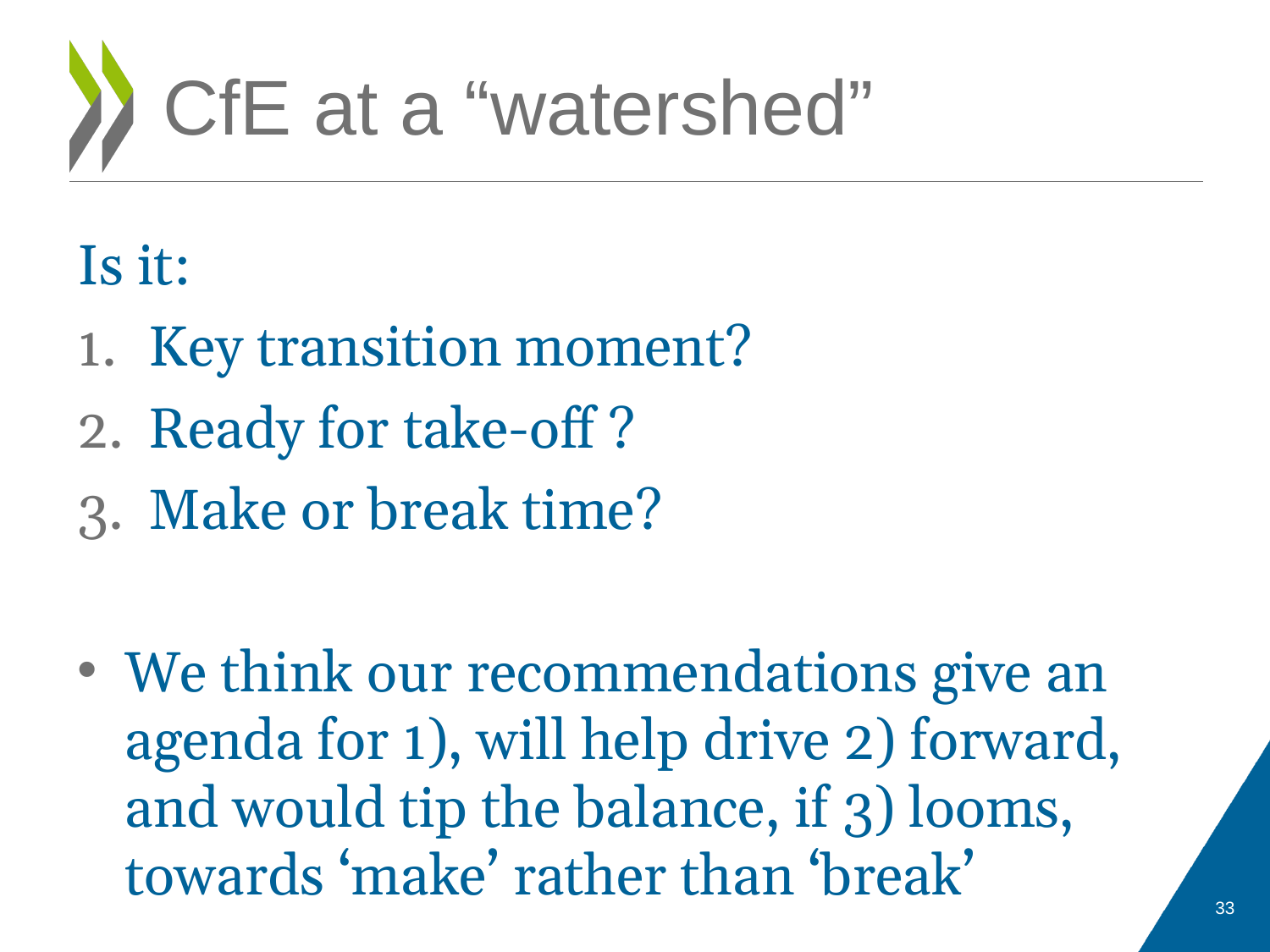

# CfE at a “watershed”
Is it:
Key transition moment?
Ready for take-off ?
Make or break time?

We think our recommendations give an agenda for 1), will help drive 2) forward, and would tip the balance, if 3) looms, towards ‘make’ rather than ‘break’
33